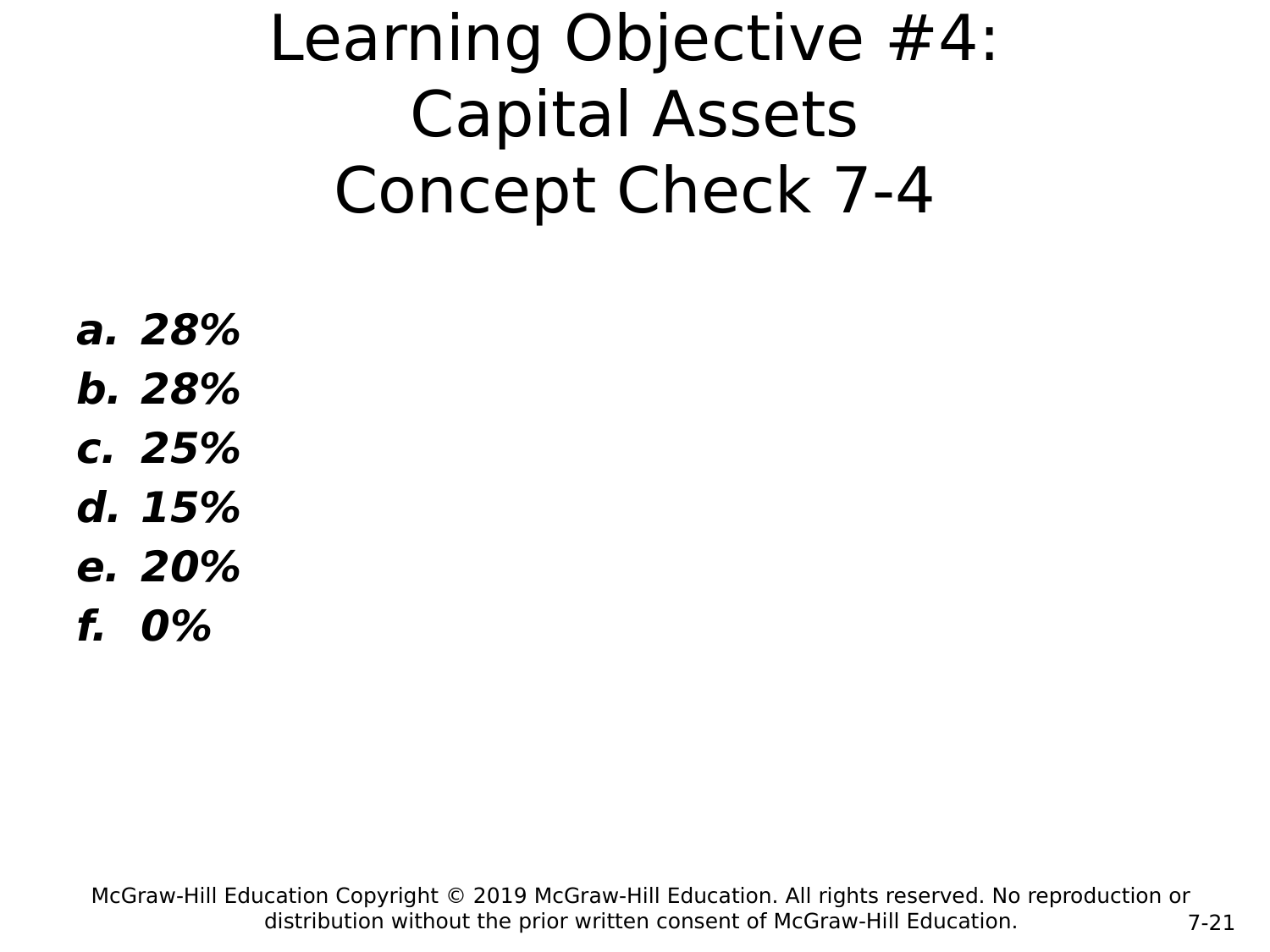

# Learning Objective #4: Capital Assets Concept Check 7-4
28%
28%
25%
15%
20%
0%
McGraw-Hill Education Copyright © 2019 McGraw-Hill Education. All rights reserved. No reproduction or distribution without the prior written consent of McGraw-Hill Education.
7-21